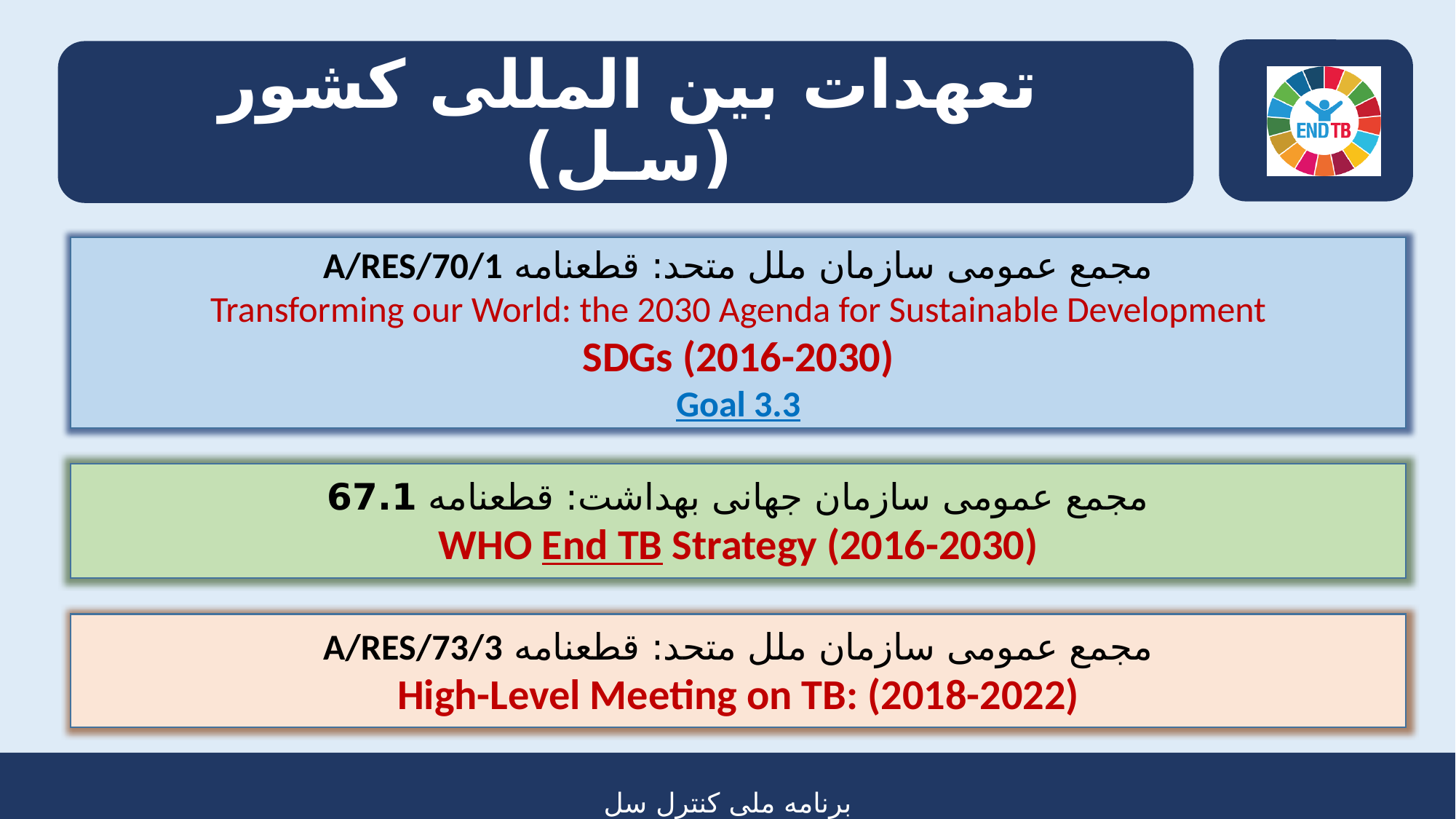

# تعهدات بین المللی کشور (سـل)
مجمع عمومی سازمان ملل متحد: قطعنامه A/RES/70/1
Transforming our World: the 2030 Agenda for Sustainable Development
SDGs (2016-2030)
Goal 3.3
مجمع عمومی سازمان جهانی بهداشت: قطعنامه 67.1
WHO End TB Strategy (2016-2030)
مجمع عمومی سازمان ملل متحد: قطعنامه A/RES/73/3
High-Level Meeting on TB: (2018-2022)